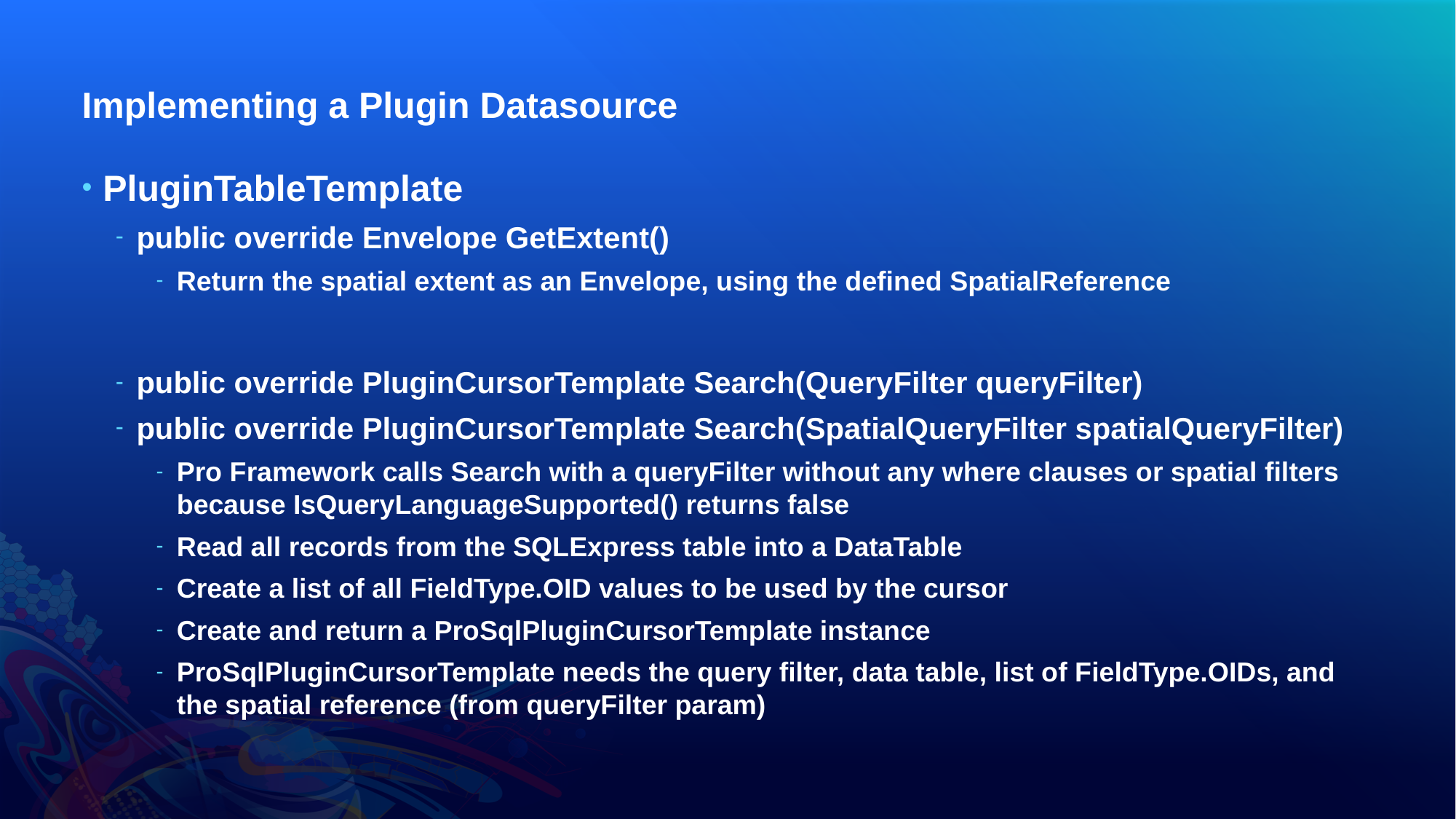

# Implementing a Plugin Datasource
PluginTableTemplate
public override Envelope GetExtent()
Return the spatial extent as an Envelope, using the defined SpatialReference

public override PluginCursorTemplate Search(QueryFilter queryFilter)
public override PluginCursorTemplate Search(SpatialQueryFilter spatialQueryFilter)
Pro Framework calls Search with a queryFilter without any where clauses or spatial filters because IsQueryLanguageSupported() returns false
Read all records from the SQLExpress table into a DataTable
Create a list of all FieldType.OID values to be used by the cursor
Create and return a ProSqlPluginCursorTemplate instance
ProSqlPluginCursorTemplate needs the query filter, data table, list of FieldType.OIDs, and the spatial reference (from queryFilter param)